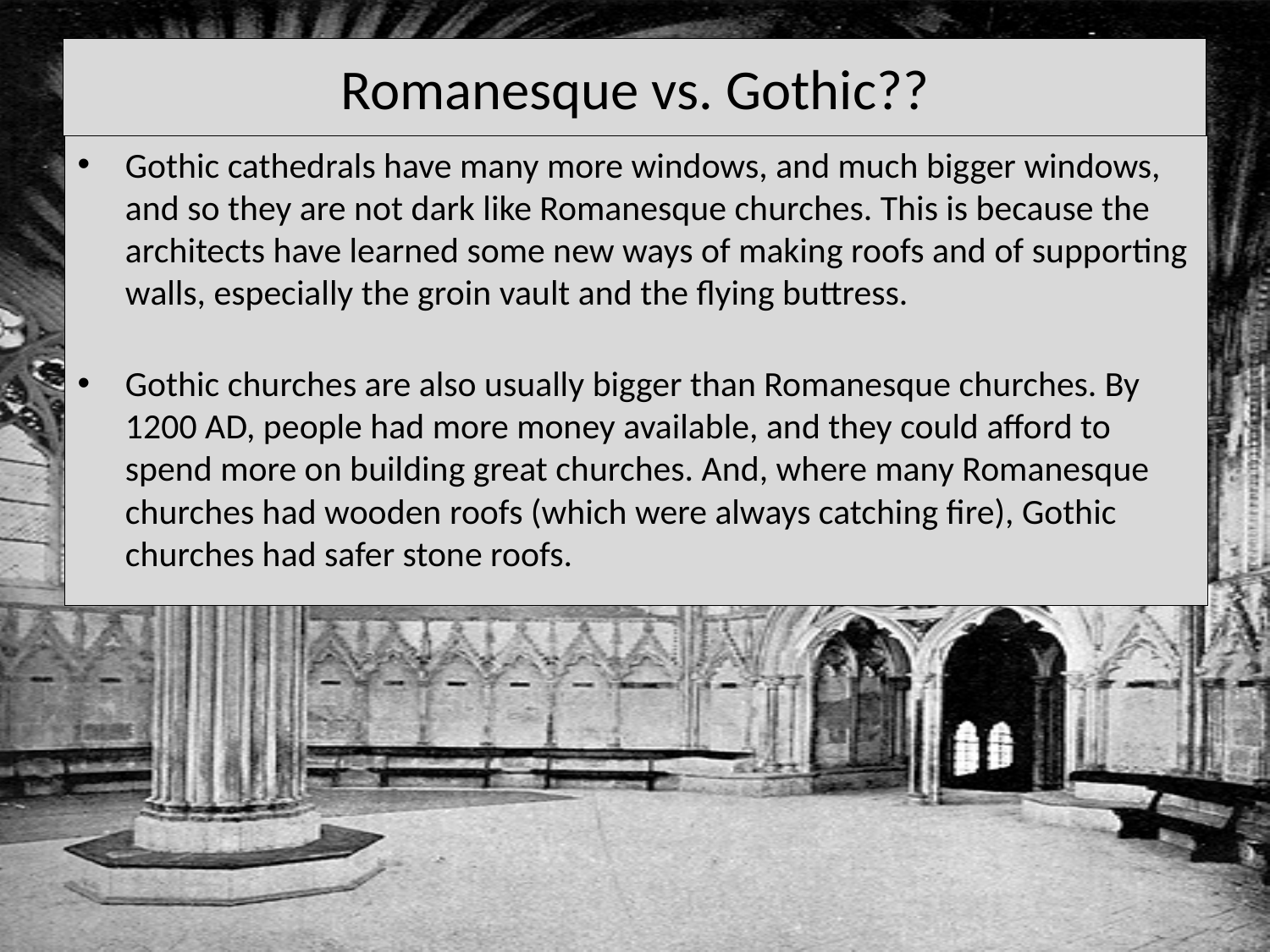

#
Romanesque vs. Gothic??
Gothic cathedrals have many more windows, and much bigger windows, and so they are not dark like Romanesque churches. This is because the architects have learned some new ways of making roofs and of supporting walls, especially the groin vault and the flying buttress.
Gothic churches are also usually bigger than Romanesque churches. By 1200 AD, people had more money available, and they could afford to spend more on building great churches. And, where many Romanesque churches had wooden roofs (which were always catching fire), Gothic churches had safer stone roofs.